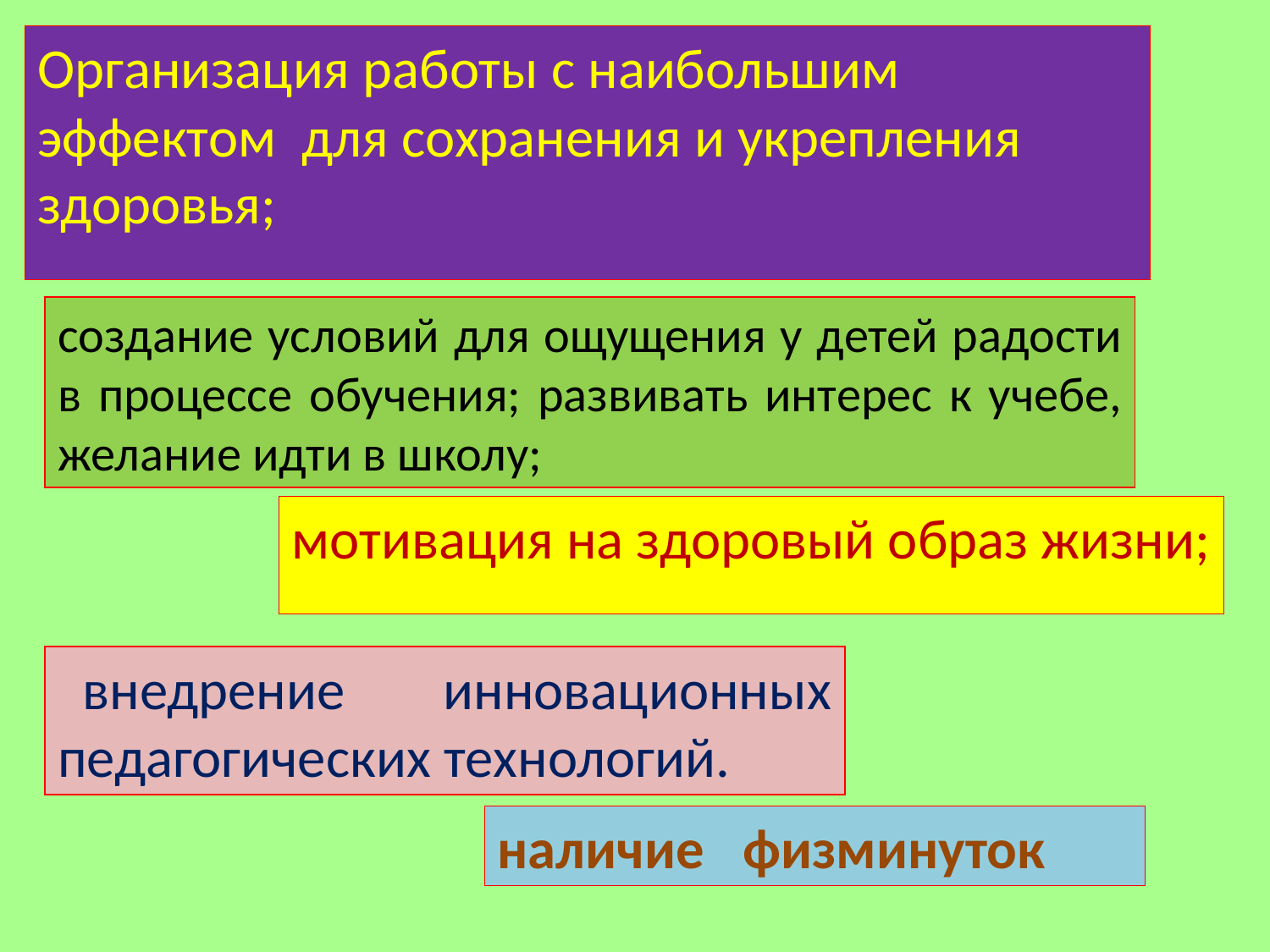

Организация работы с наибольшим эффектом  для сохранения и укрепления здоровья;

создание условий для ощущения у детей радости в процессе обучения; развивать интерес к учебе, желание идти в школу;
мотивация на здоровый образ жизни;

внедрение инновационных педагогических технологий.
наличие   физминуток